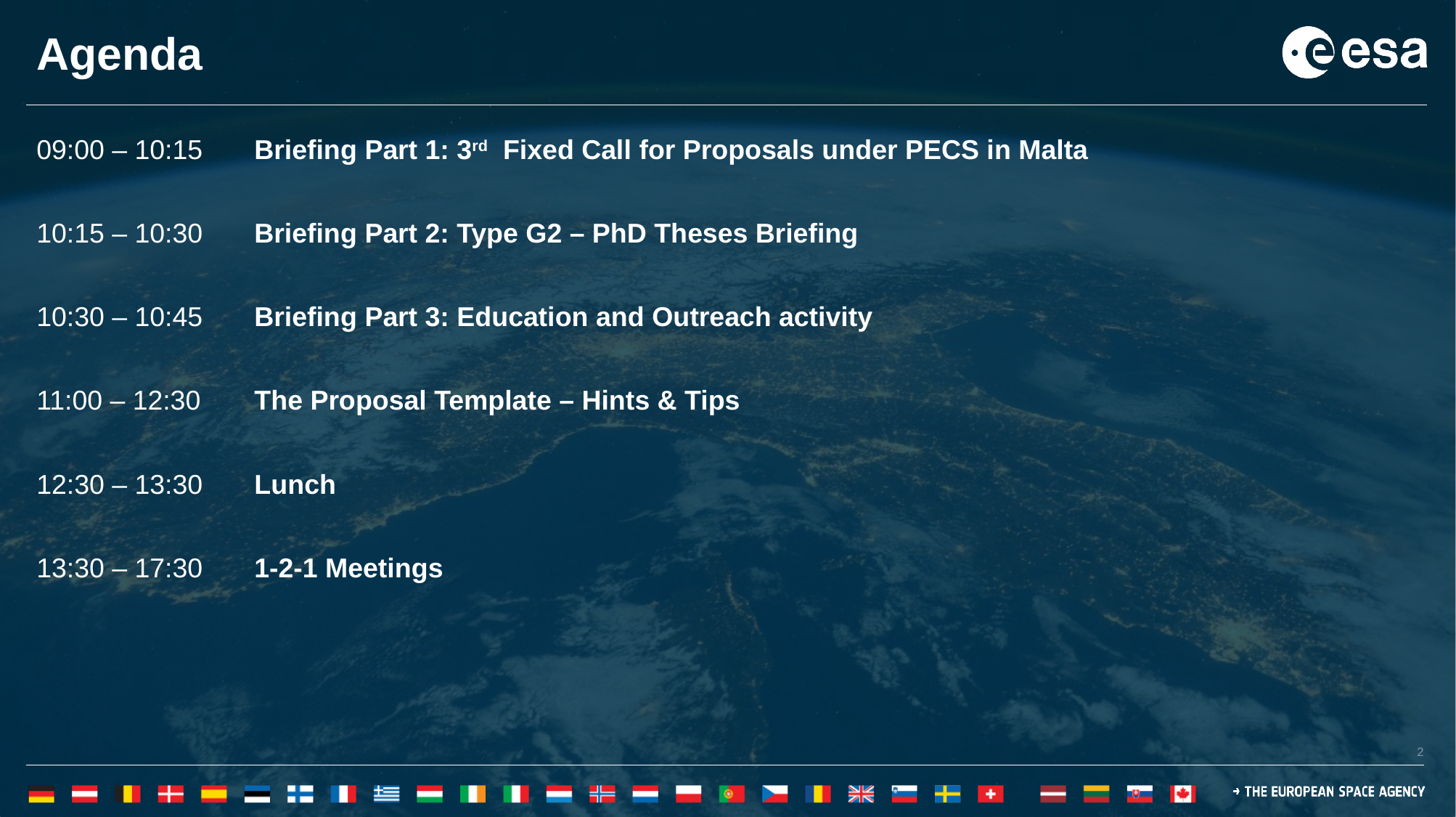

# Agenda
09:00 – 10:15	Briefing Part 1: 3rd  Fixed Call for Proposals under PECS in Malta

10:15 – 10:30	Briefing Part 2: Type G2 – PhD Theses Briefing

10:30 – 10:45	Briefing Part 3: Education and Outreach activity

11:00 – 12:30	The Proposal Template – Hints & Tips

12:30 – 13:30	Lunch

13:30 – 17:30	1-2-1 Meetings